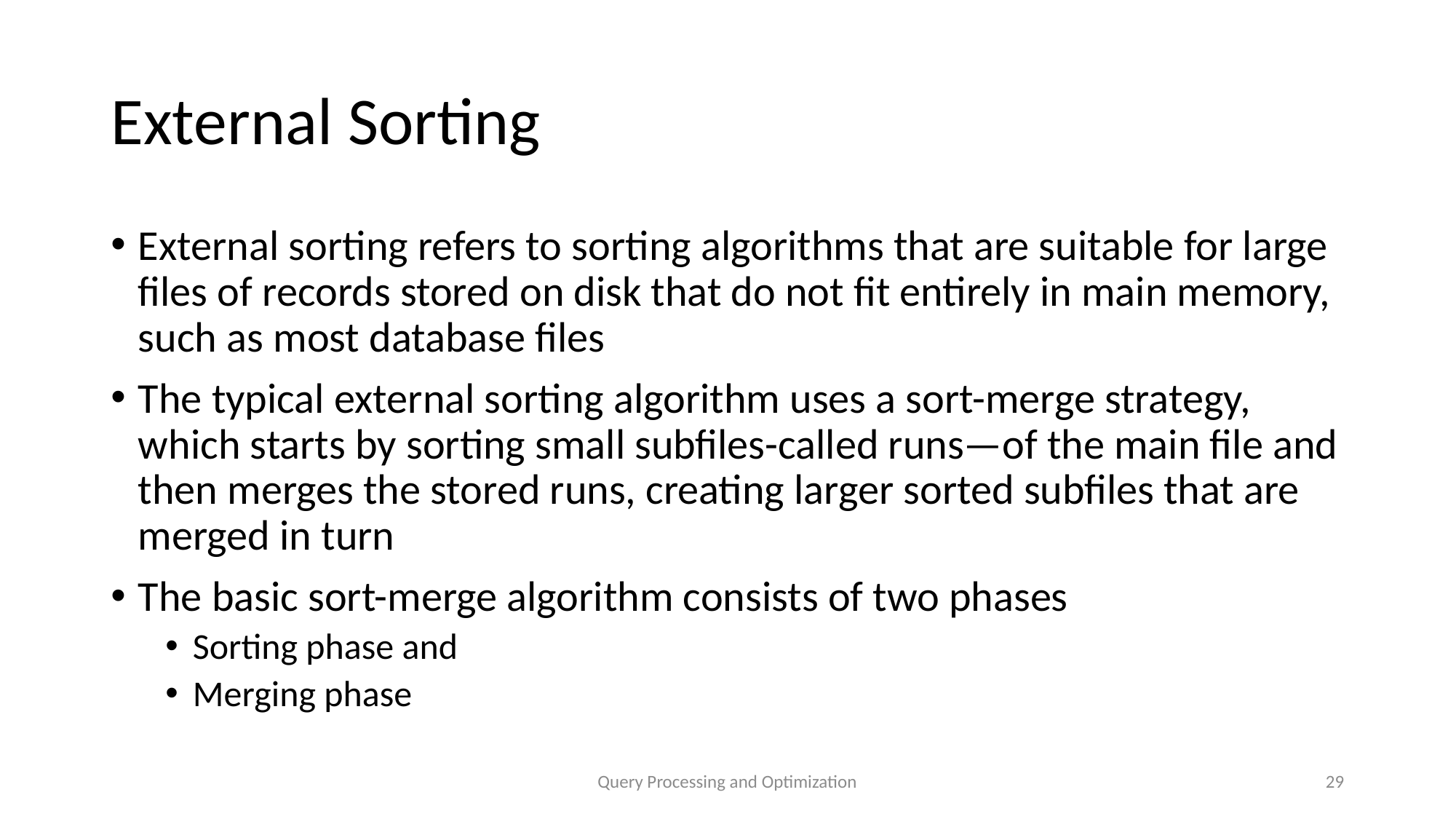

# External Sorting
External sorting refers to sorting algorithms that are suitable for large files of records stored on disk that do not fit entirely in main memory, such as most database files
The typical external sorting algorithm uses a sort-merge strategy, which starts by sorting small subfiles-called runs—of the main file and then merges the stored runs, creating larger sorted subfiles that are merged in turn
The basic sort-merge algorithm consists of two phases
Sorting phase and
Merging phase

Query Processing and Optimization
29